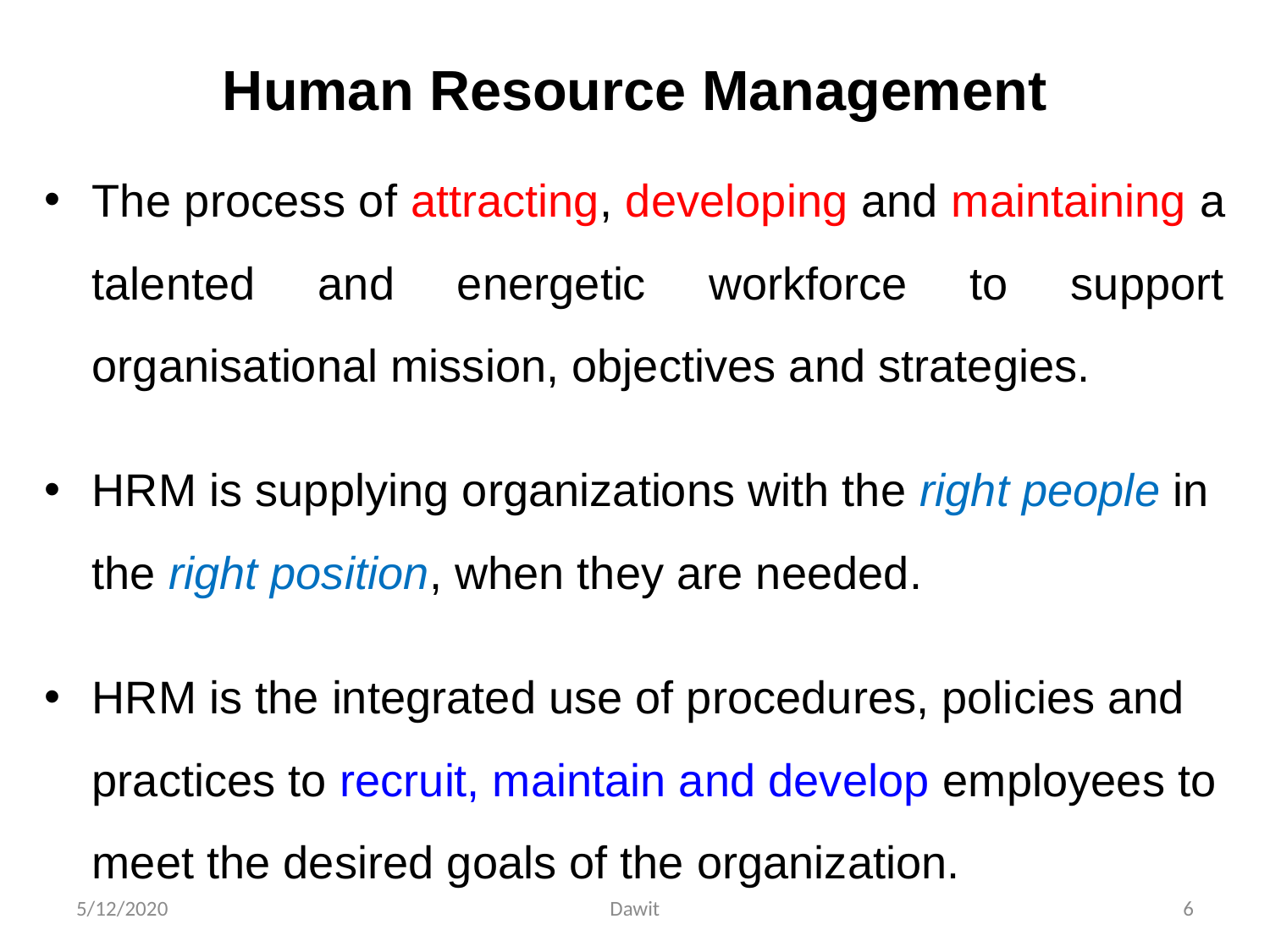

# Human Resource Management
The process of attracting, developing and maintaining a talented and energetic workforce to support organisational mission, objectives and strategies.
HRM is supplying organizations with the right people in the right position, when they are needed.
HRM is the integrated use of procedures, policies and practices to recruit, maintain and develop employees to meet the desired goals of the organization.
5/12/2020
Dawit
6